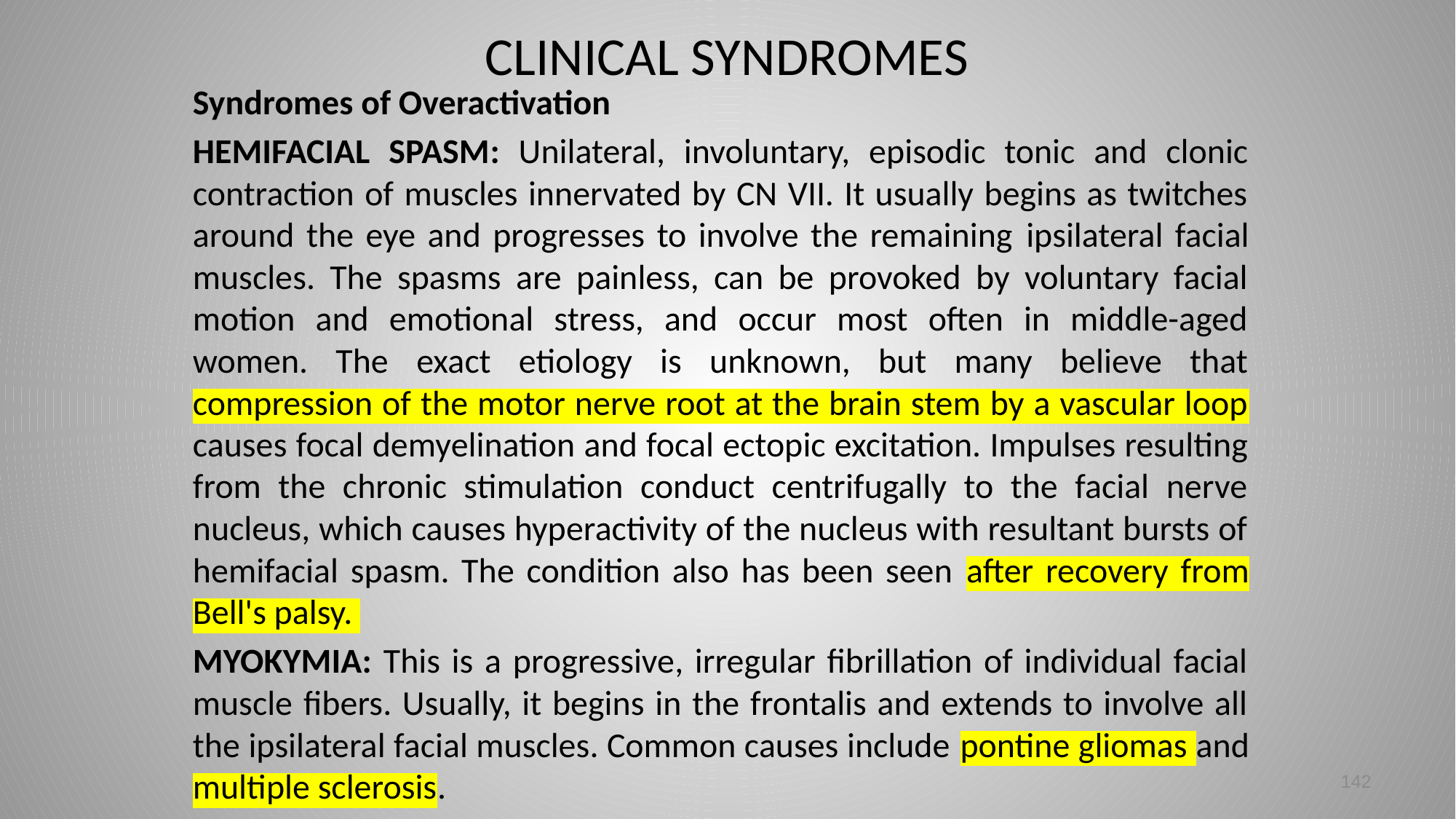

# CLINICAL SYNDROMES
Syndromes of Overactivation
HEMIFACIAL SPASM: Unilateral, involuntary, episodic tonic and clonic contraction of muscles innervated by CN VII. It usually begins as twitches around the eye and progresses to involve the remaining ipsilateral facial muscles. The spasms are painless, can be provoked by voluntary facial motion and emotional stress, and occur most often in middle-aged women. The exact etiology is unknown, but many believe that compression of the motor nerve root at the brain stem by a vascular loop causes focal demyelination and focal ectopic excitation. Impulses resulting from the chronic stimulation conduct centrifugally to the facial nerve nucleus, which causes hyperactivity of the nucleus with resultant bursts of hemifacial spasm. The condition also has been seen after recovery from Bell's palsy.
MYOKYMIA: This is a progressive, irregular fibrillation of individual facial muscle fibers. Usually, it begins in the frontalis and extends to involve all the ipsilateral facial muscles. Common causes include pontine gliomas and multiple sclerosis.
142